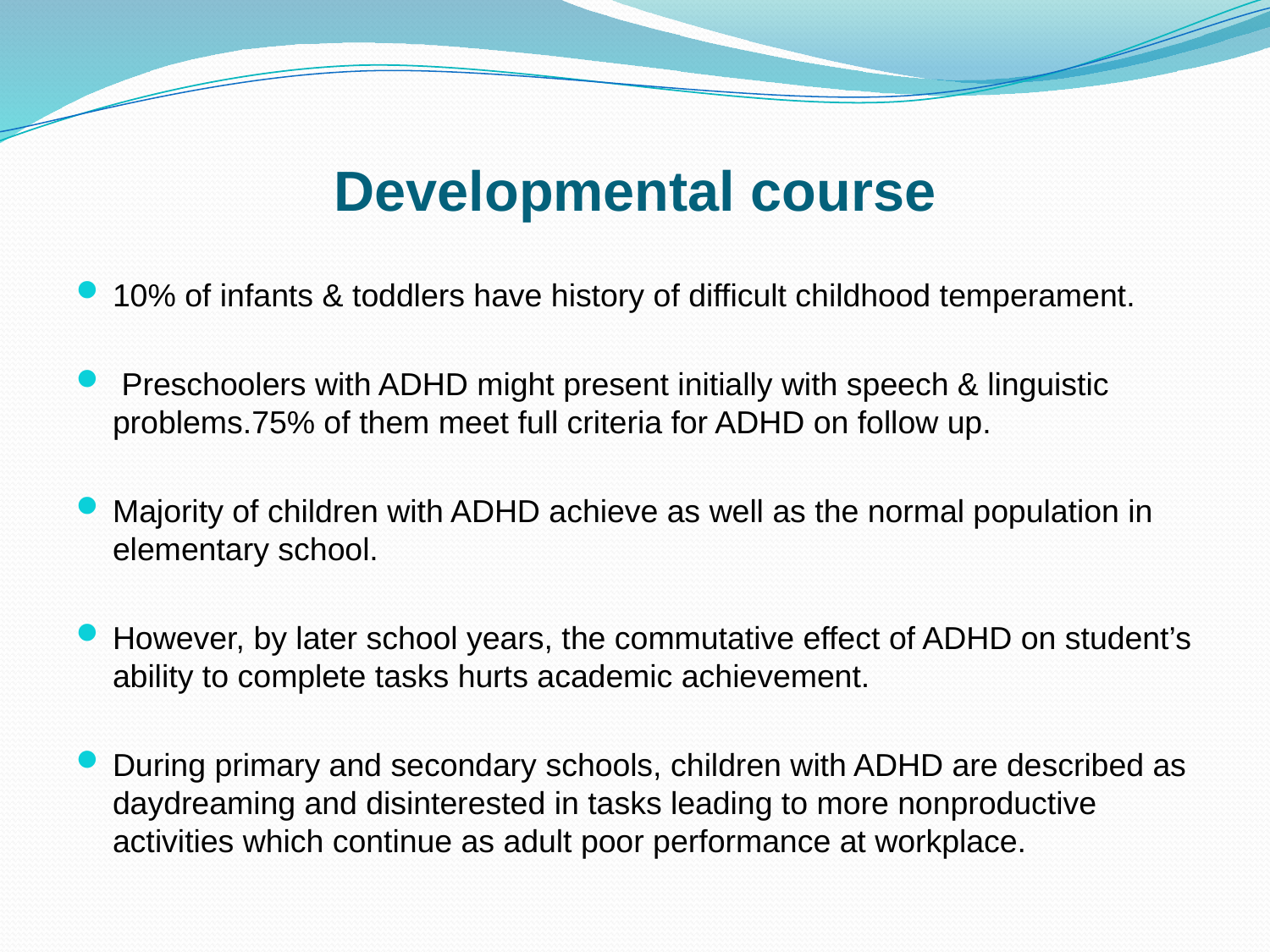

# Developmental course
10% of infants & toddlers have history of difficult childhood temperament.

 Preschoolers with ADHD might present initially with speech & linguistic problems.75% of them meet full criteria for ADHD on follow up.

Majority of children with ADHD achieve as well as the normal population in elementary school.

However, by later school years, the commutative effect of ADHD on student’s ability to complete tasks hurts academic achievement.

During primary and secondary schools, children with ADHD are described as daydreaming and disinterested in tasks leading to more nonproductive activities which continue as adult poor performance at workplace.